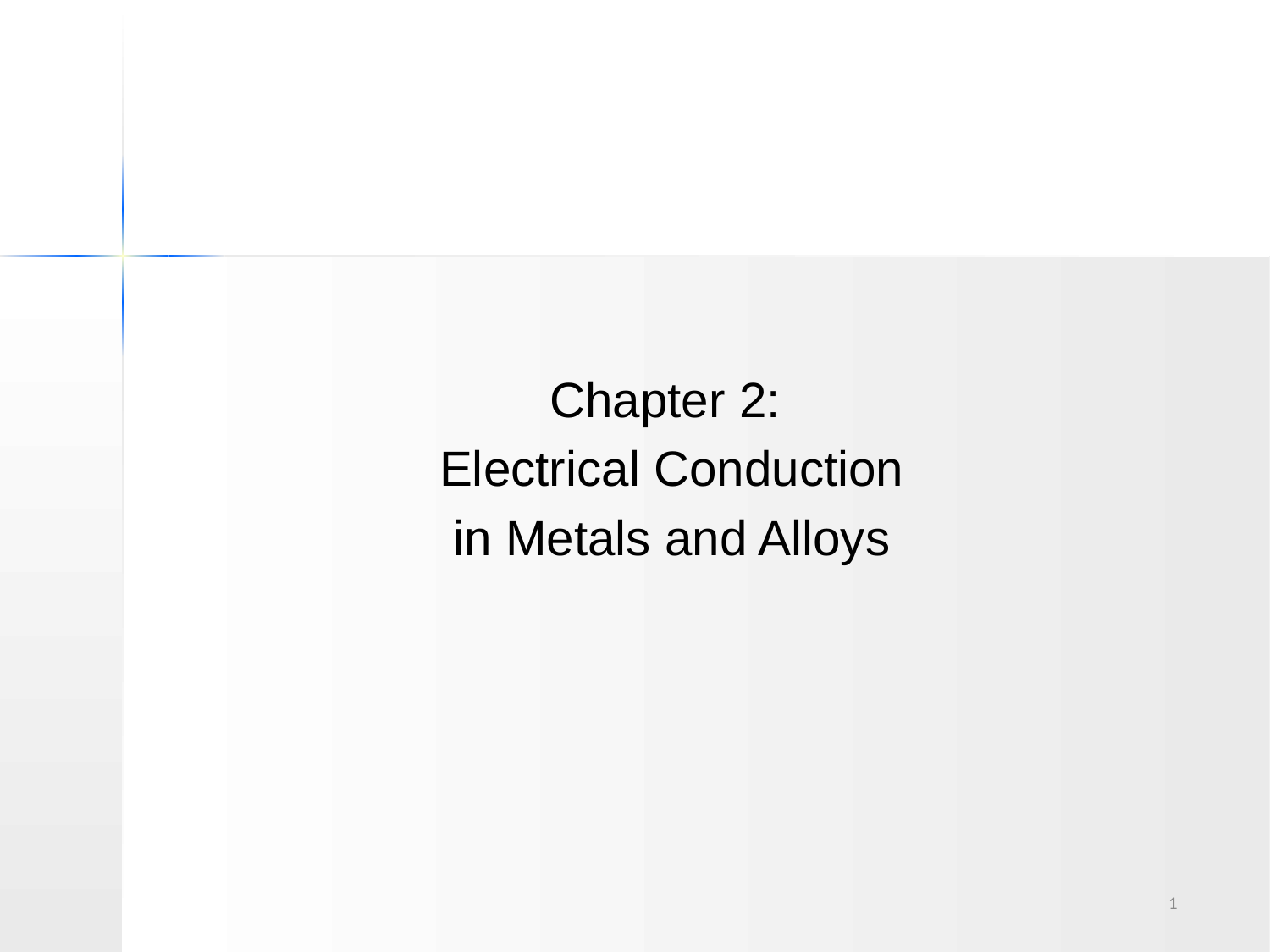

Chapter 2:
Electrical Conduction
in Metals and Alloys